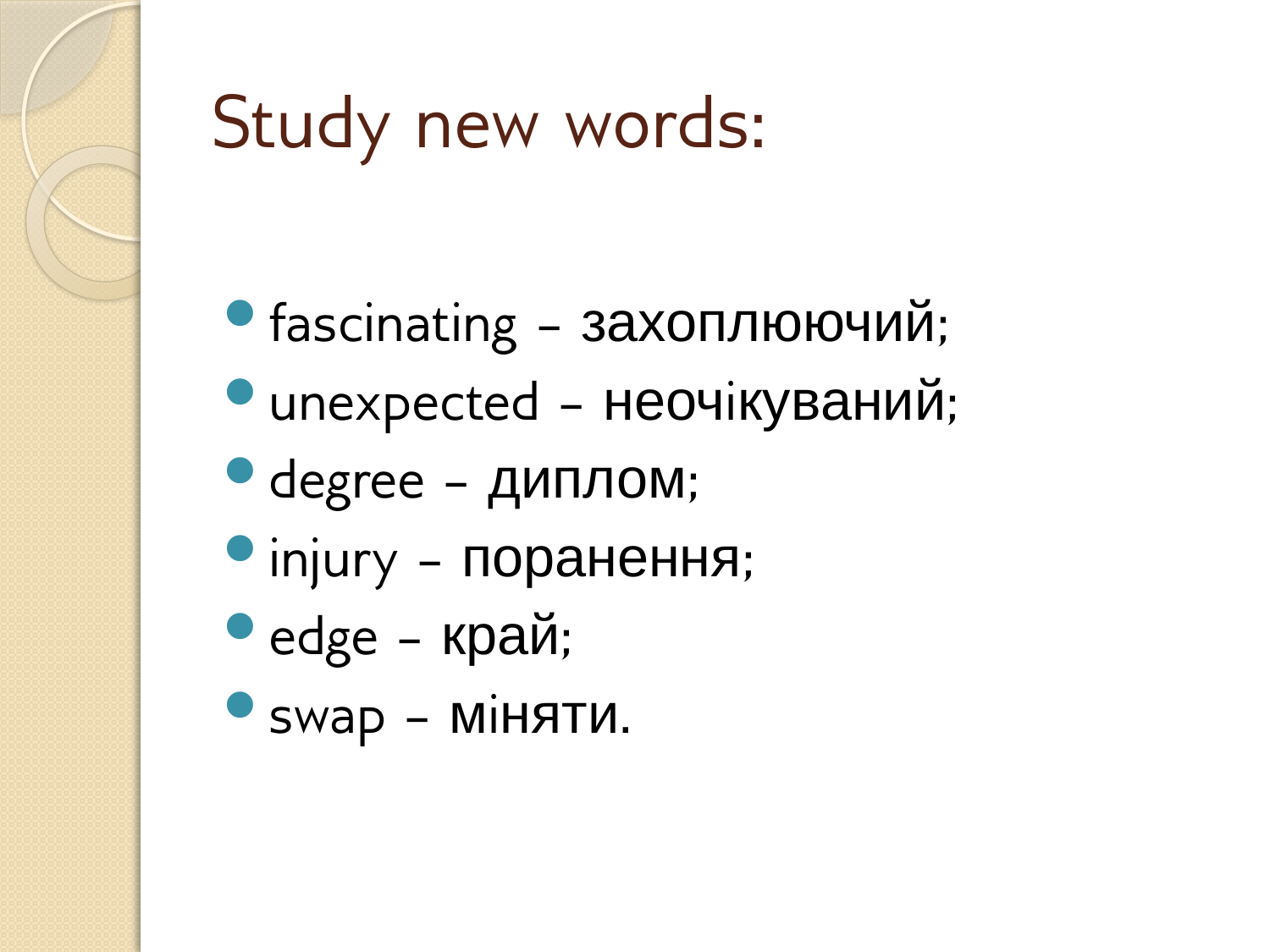

# Study new words:

fascinating – захоплюючий;
unexpected – неочiкуваний;
degree – диплом;
injury – поранення;
edge – край;
swap – мiняти.